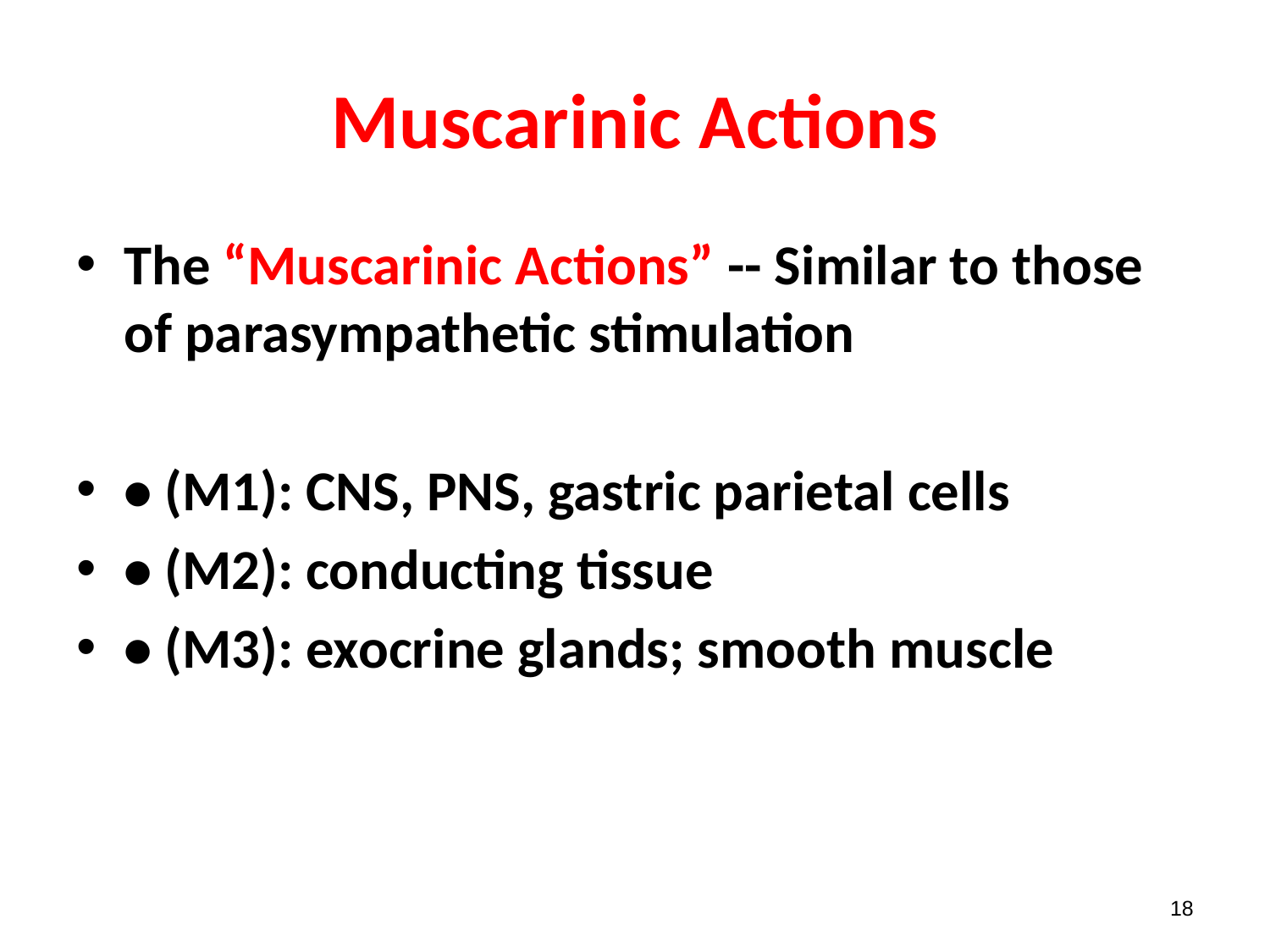

# Muscarinic Actions
The “Muscarinic Actions” -- Similar to those of parasympathetic stimulation

• (M1): CNS, PNS, gastric parietal cells
• (M2): conducting tissue
• (M3): exocrine glands; smooth muscle

18